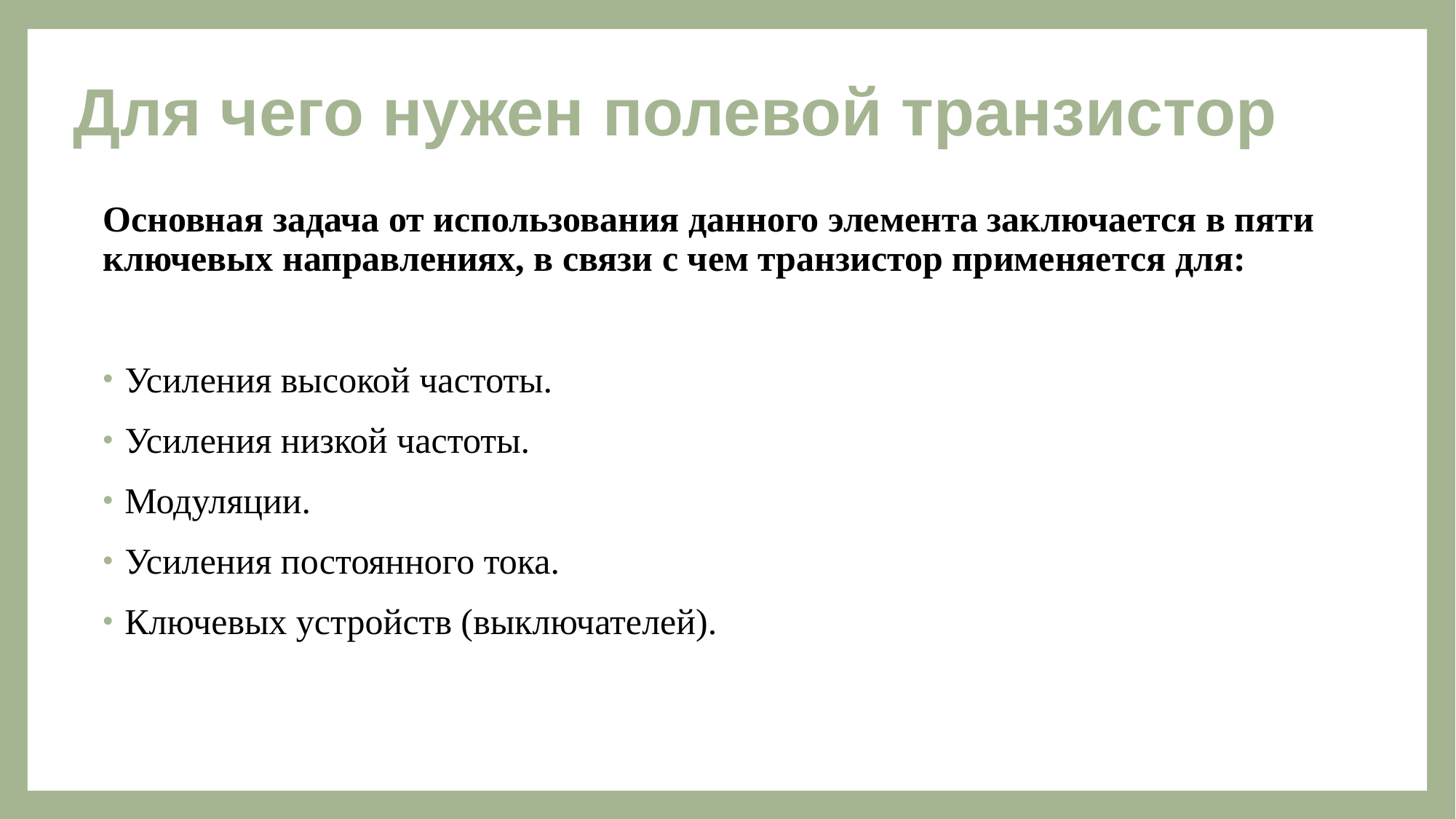

# Для чего нужен полевой транзистор
Основная задача от использования данного элемента заключается в пяти ключевых направлениях, в связи с чем транзистор применяется для:

Усиления высокой частоты.
Усиления низкой частоты.
Модуляции.
Усиления постоянного тока.
Ключевых устройств (выключателей).